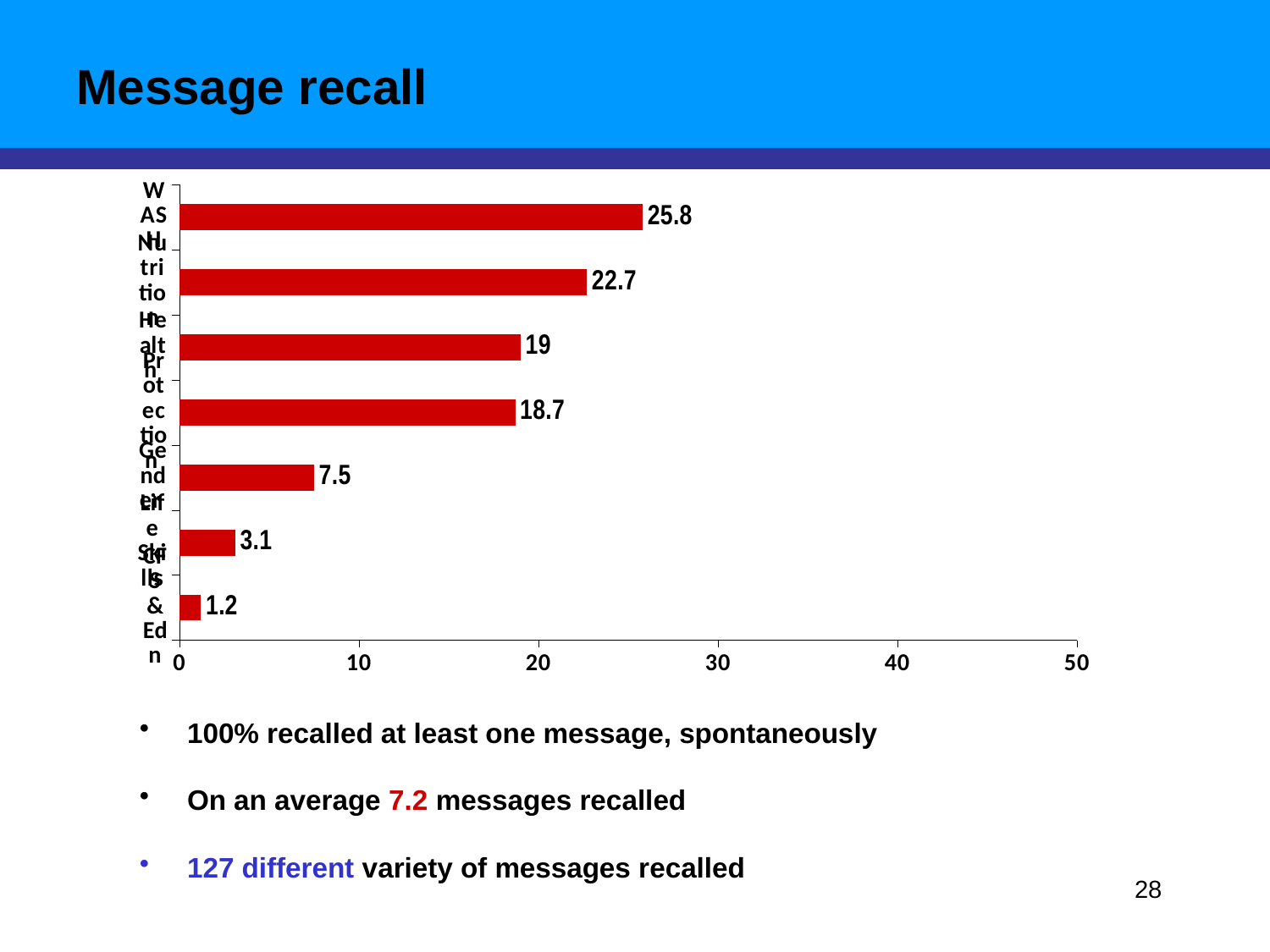

# Message recall

### Chart

| Category | 1st Qtr |
|---|---|
| CFS & Edn | 1.2 |
| Life Skills | 3.1 |
| Gender  | 7.5 |
| Protection  | 18.7 |
| Health  | 19.0 |
| Nutrition | 22.7 |
| WASH | 25.8 |
100% recalled at least one message, spontaneously

On an average 7.2 messages recalled

127 different variety of messages recalled
28